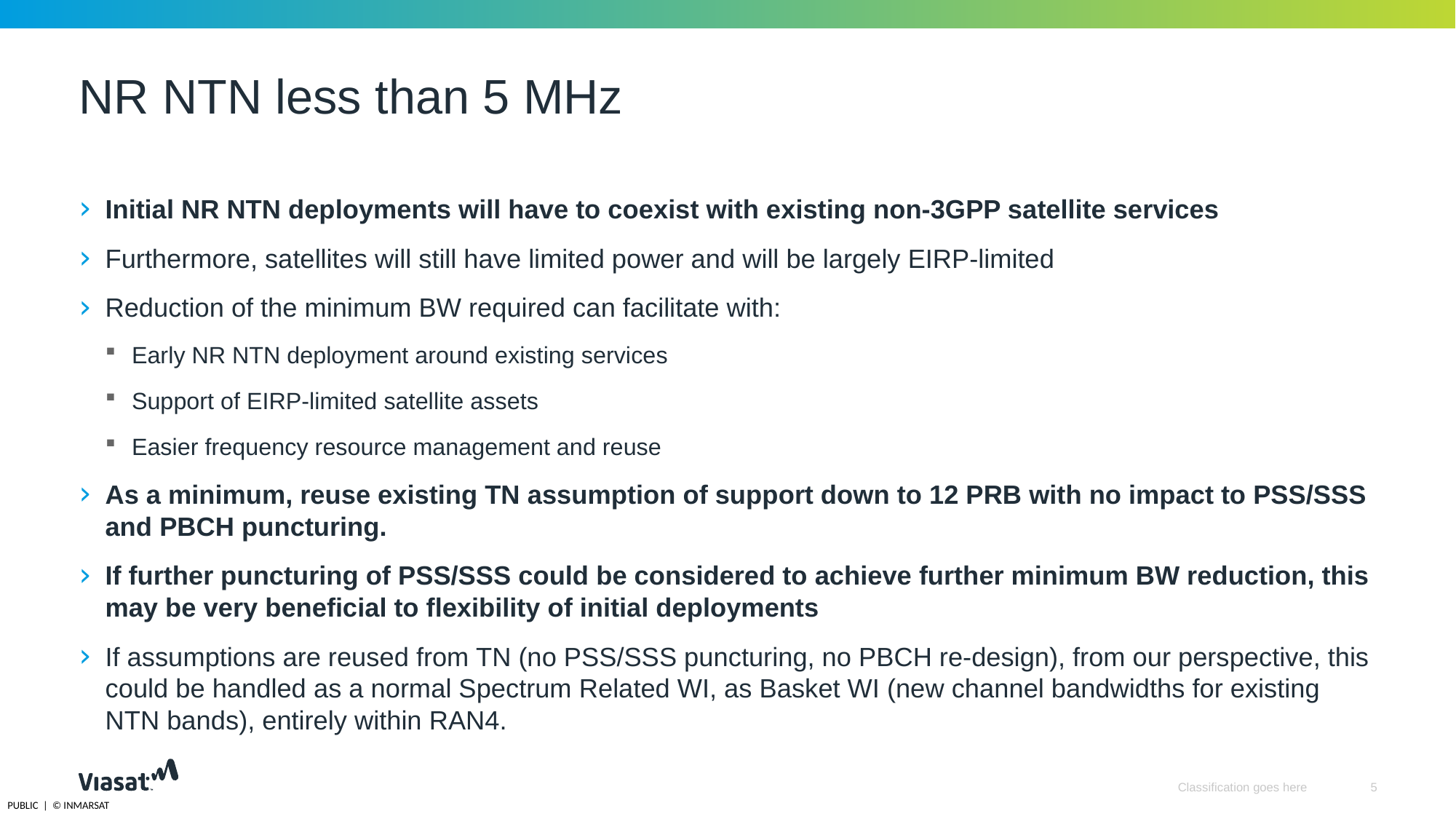

# NR NTN less than 5 MHz
Initial NR NTN deployments will have to coexist with existing non-3GPP satellite services
Furthermore, satellites will still have limited power and will be largely EIRP-limited
Reduction of the minimum BW required can facilitate with:
Early NR NTN deployment around existing services
Support of EIRP-limited satellite assets
Easier frequency resource management and reuse
As a minimum, reuse existing TN assumption of support down to 12 PRB with no impact to PSS/SSS and PBCH puncturing.
If further puncturing of PSS/SSS could be considered to achieve further minimum BW reduction, this may be very beneficial to flexibility of initial deployments
If assumptions are reused from TN (no PSS/SSS puncturing, no PBCH re-design), from our perspective, this could be handled as a normal Spectrum Related WI, as Basket WI (new channel bandwidths for existing NTN bands), entirely within RAN4.
Classification goes here
5